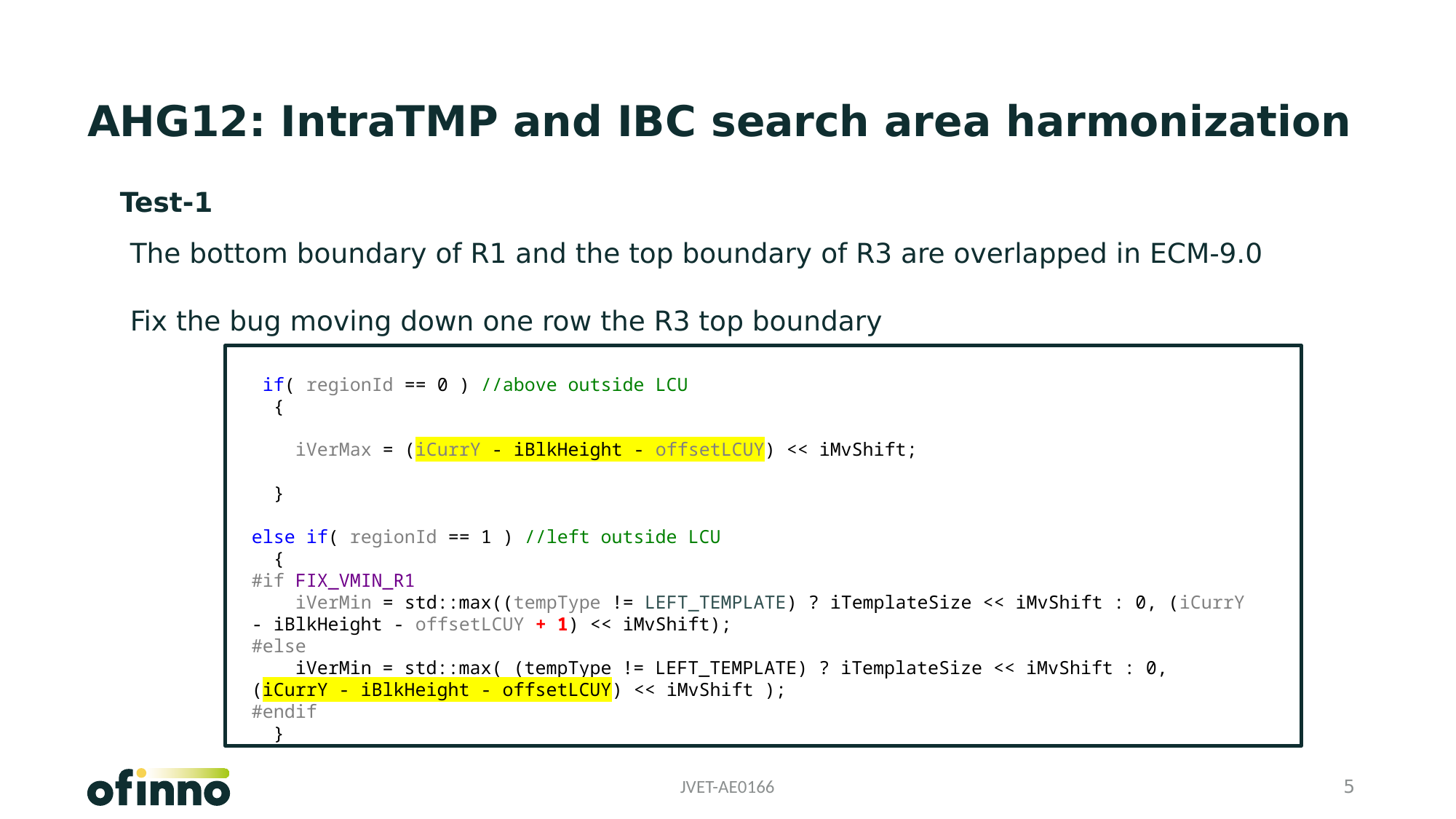

# AHG12: IntraTMP and IBC search area harmonization
Test-1
The bottom boundary of R1 and the top boundary of R3 are overlapped in ECM-9.0
Fix the bug moving down one row the R3 top boundary

 if( regionId == 0 ) //above outside LCU
  {

    iVerMax = (iCurrY - iBlkHeight - offsetLCUY) << iMvShift;

  }

else if( regionId == 1 ) //left outside LCU
  {
#if FIX_VMIN_R1
    iVerMin = std::max((tempType != LEFT_TEMPLATE) ? iTemplateSize << iMvShift : 0, (iCurrY - iBlkHeight - offsetLCUY + 1) << iMvShift);
#else
    iVerMin = std::max( (tempType != LEFT_TEMPLATE) ? iTemplateSize << iMvShift : 0, (iCurrY - iBlkHeight - offsetLCUY) << iMvShift );
#endif
  }
JVET-AE0166
5